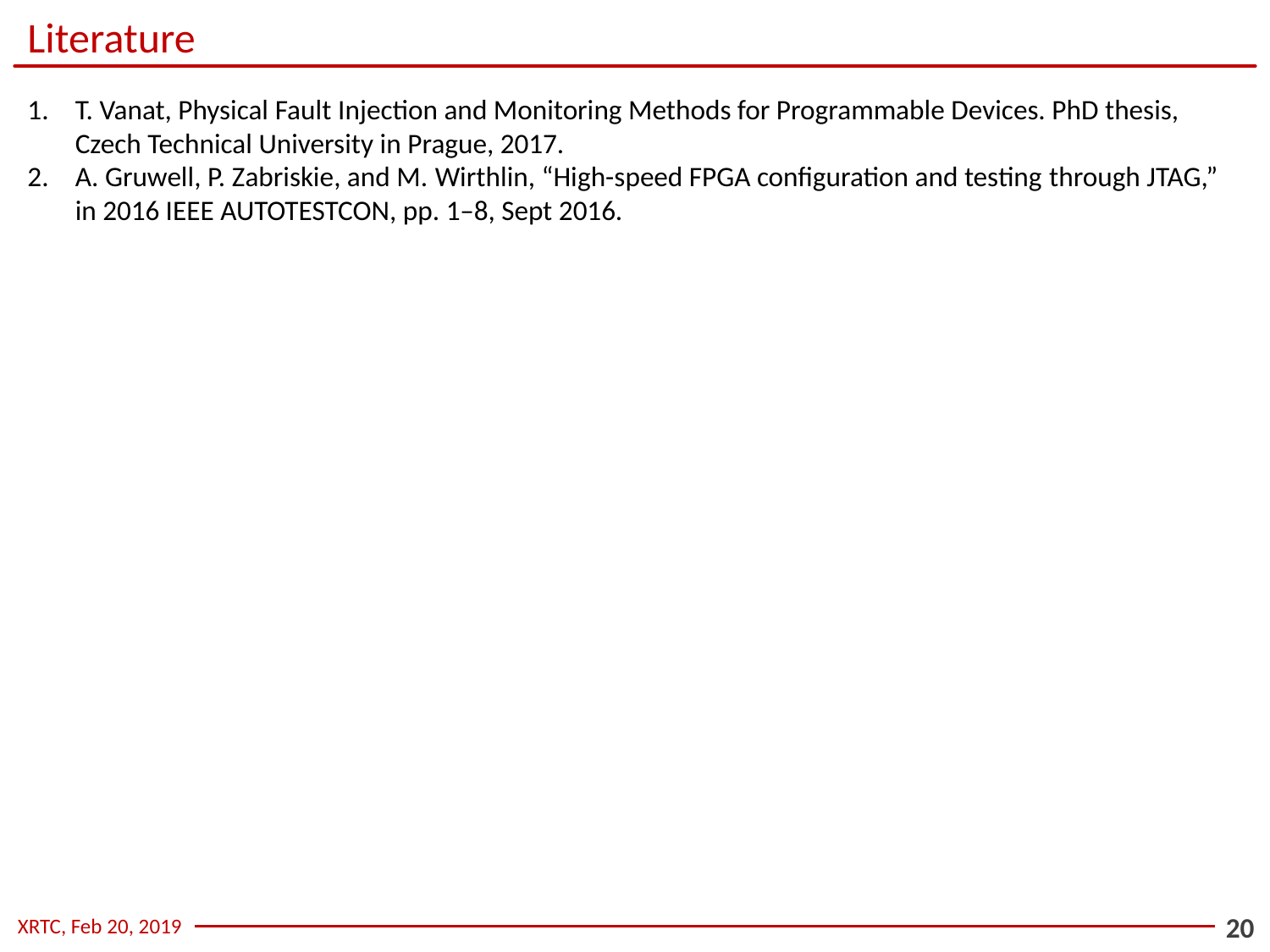

Literature
T. Vanat, Physical Fault Injection and Monitoring Methods for Programmable Devices. PhD thesis, Czech Technical University in Prague, 2017.
A. Gruwell, P. Zabriskie, and M. Wirthlin, “High-speed FPGA configuration and testing through JTAG,” in 2016 IEEE AUTOTESTCON, pp. 1–8, Sept 2016.